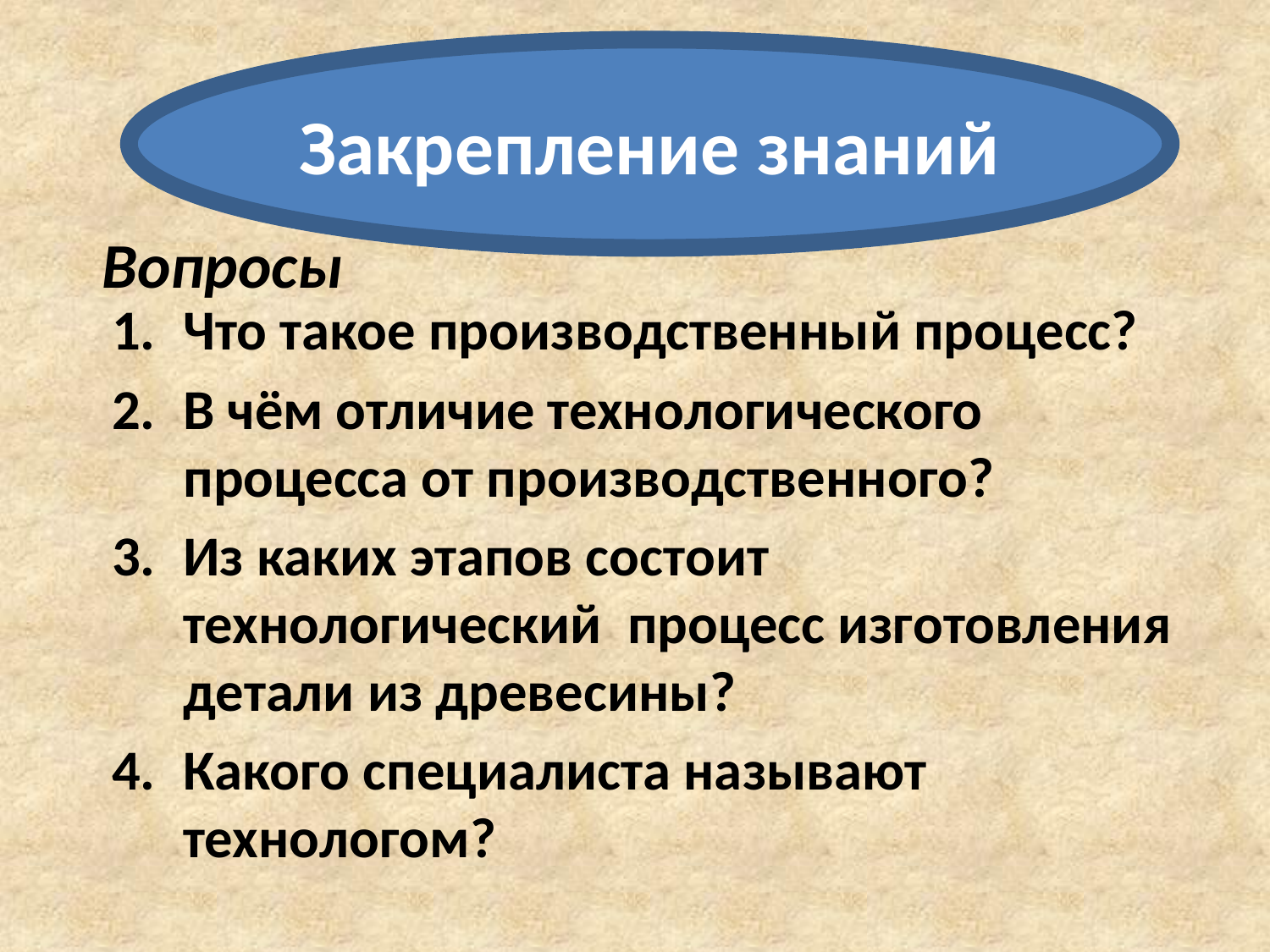

Закрепление знаний
# Вопросы
Что такое производственный процесс?
В чём отличие технологического процесса от производственного?
Из каких этапов состоит технологический  процесс изготовления детали из древесины?
Какого специалиста называют технологом?